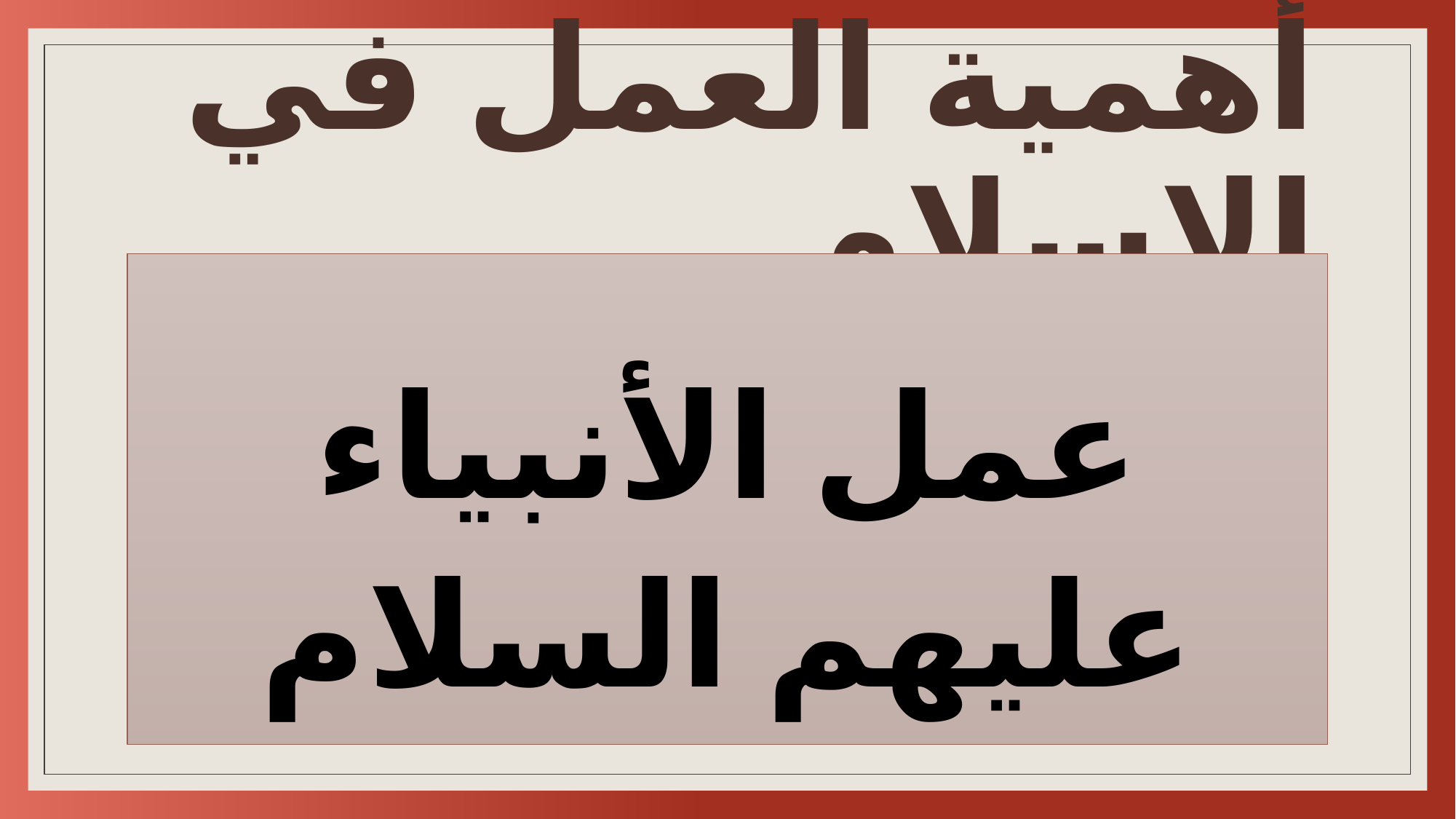

# أهمية العمل في الإسلام

عمل الأنبياء
عليهم السلام